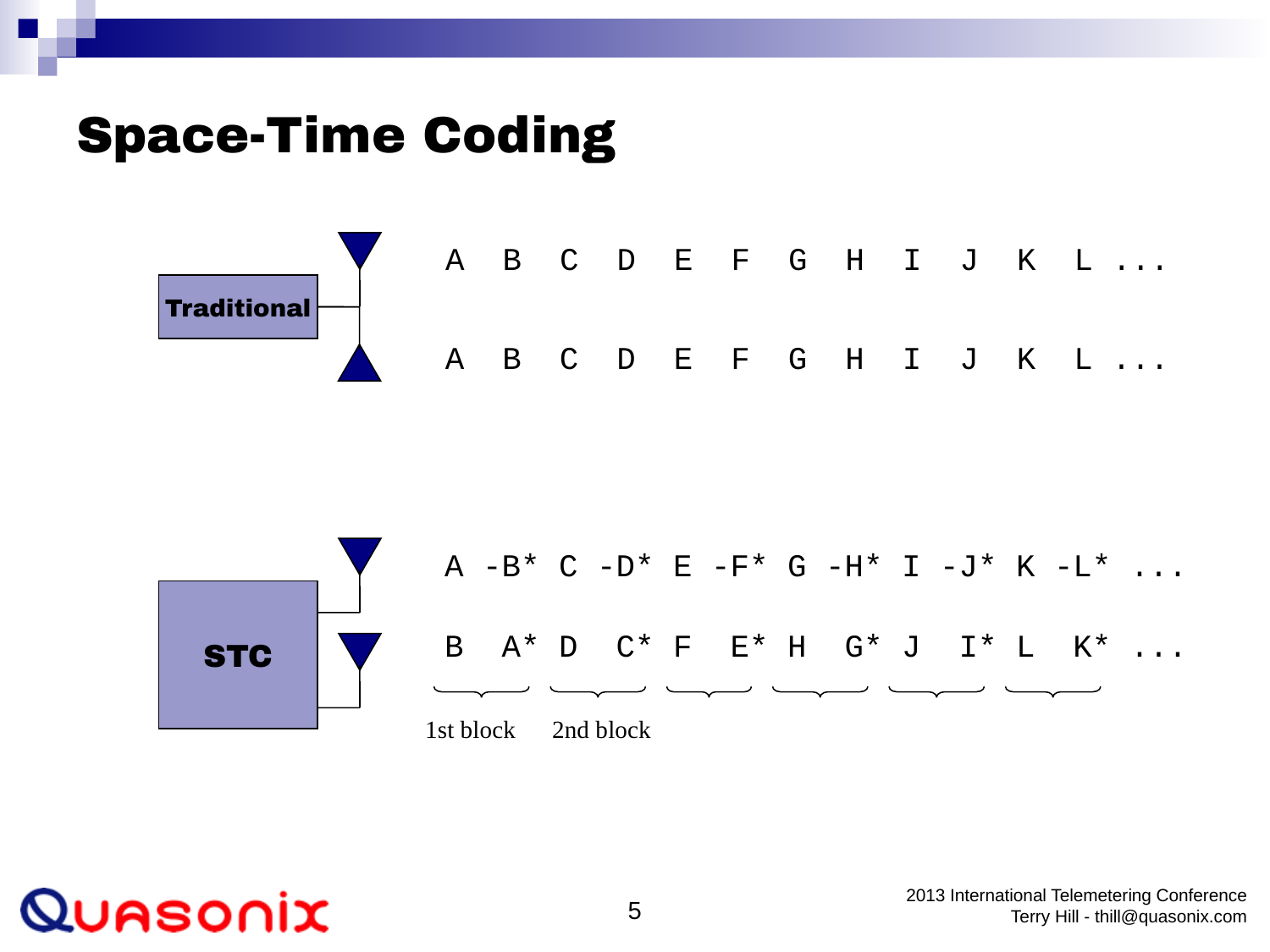

# Space-Time Coding

A  B  C  D  E  F  G  H  I  J  K  L ...
Traditional

A  B  C  D  E  F  G  H  I  J  K  L ...

A -B* C -D* E -F* G -H* I -J* K -L* ...

B  A* D  C* F  E* H  G* J  I* L  K* ...

STC

1st block
2nd block